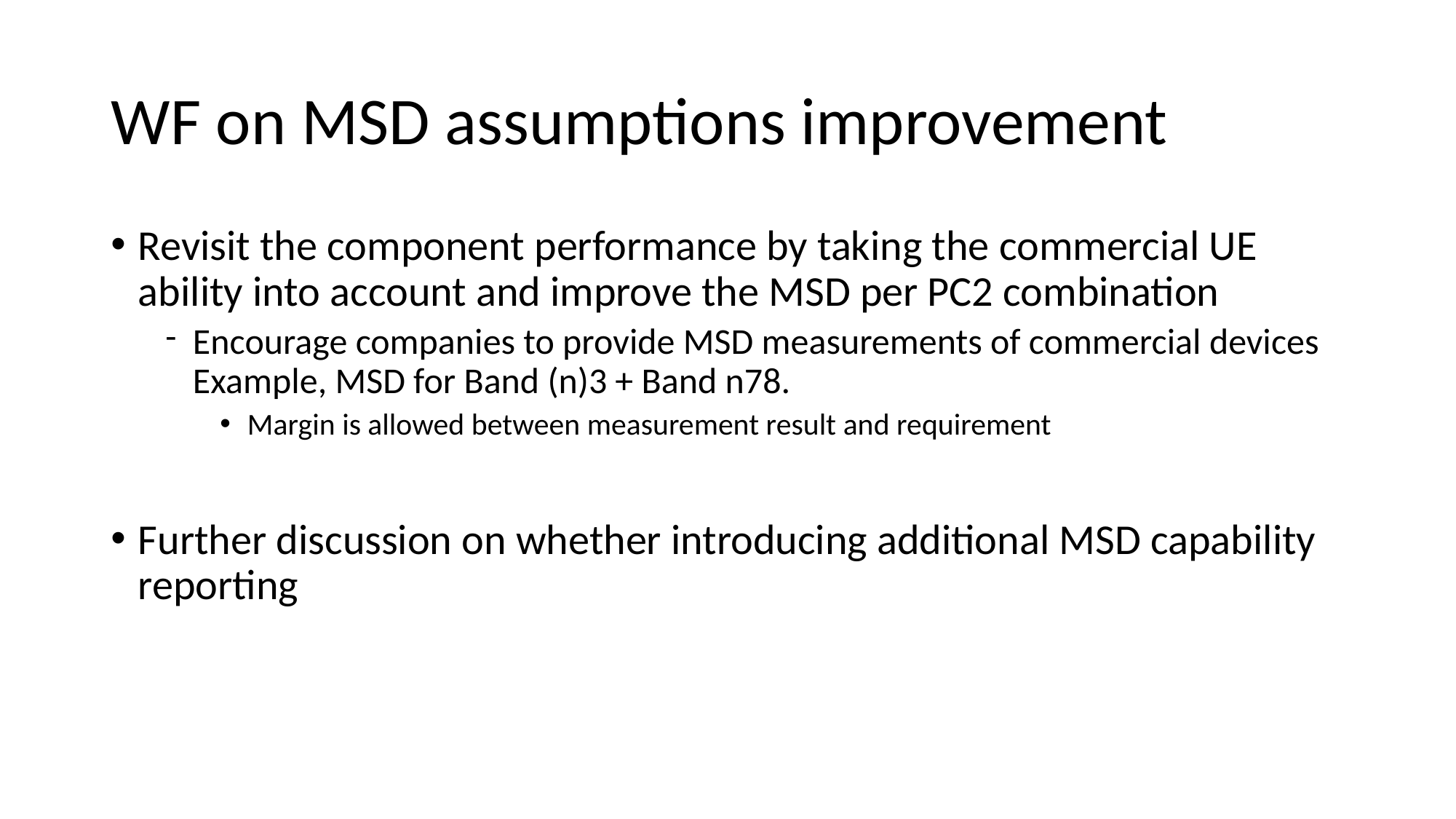

# WF on MSD assumptions improvement
Revisit the component performance by taking the commercial UE ability into account and improve the MSD per PC2 combination
Encourage companies to provide MSD measurements of commercial devices   Example, MSD for Band (n)3 + Band n78.
Margin is allowed between measurement result and requirement

Further discussion on whether introducing additional MSD capability reporting